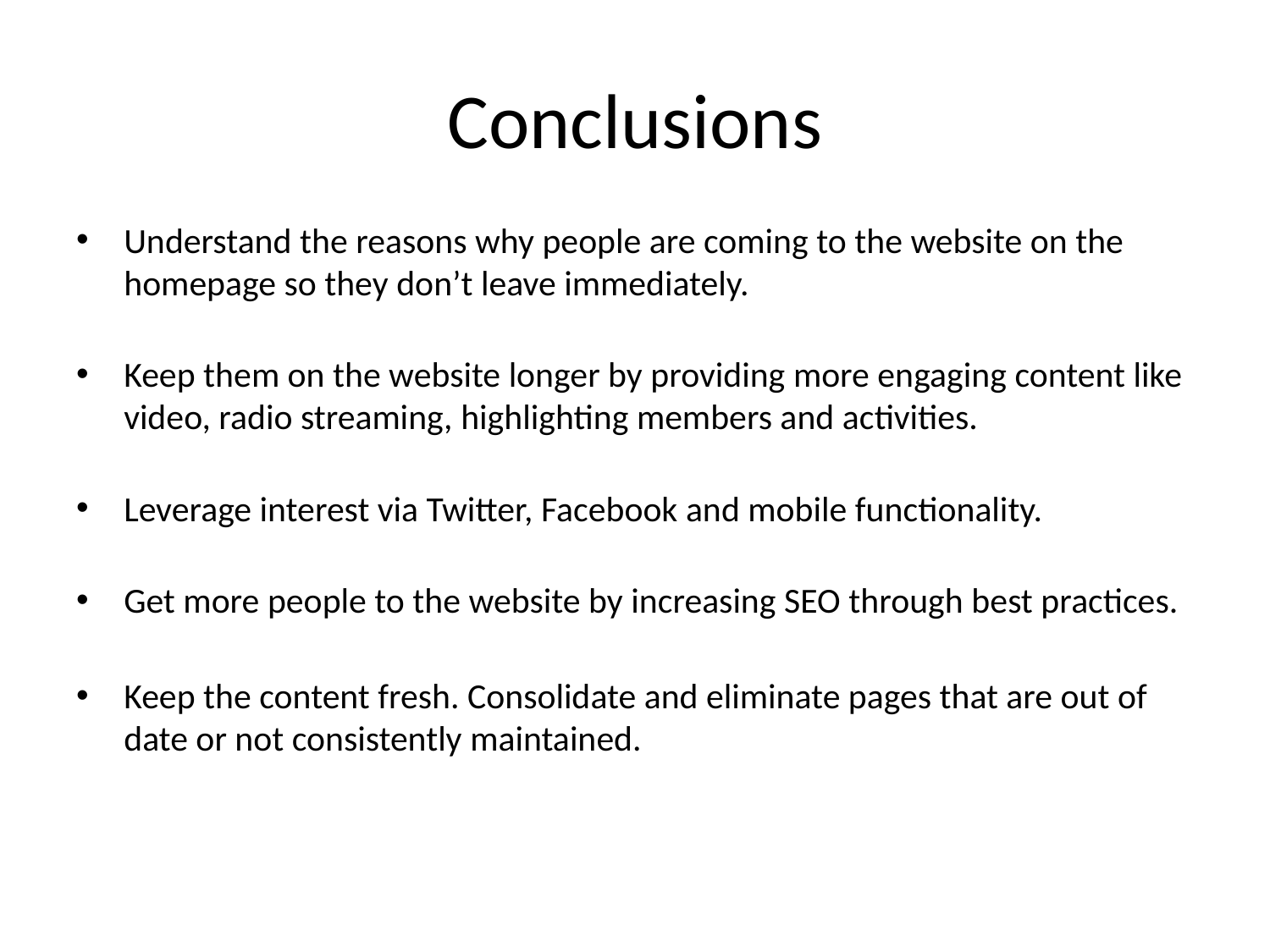

# Conclusions
Understand the reasons why people are coming to the website on the homepage so they don’t leave immediately.
Keep them on the website longer by providing more engaging content like video, radio streaming, highlighting members and activities.
Leverage interest via Twitter, Facebook and mobile functionality.
Get more people to the website by increasing SEO through best practices.
Keep the content fresh. Consolidate and eliminate pages that are out of date or not consistently maintained.